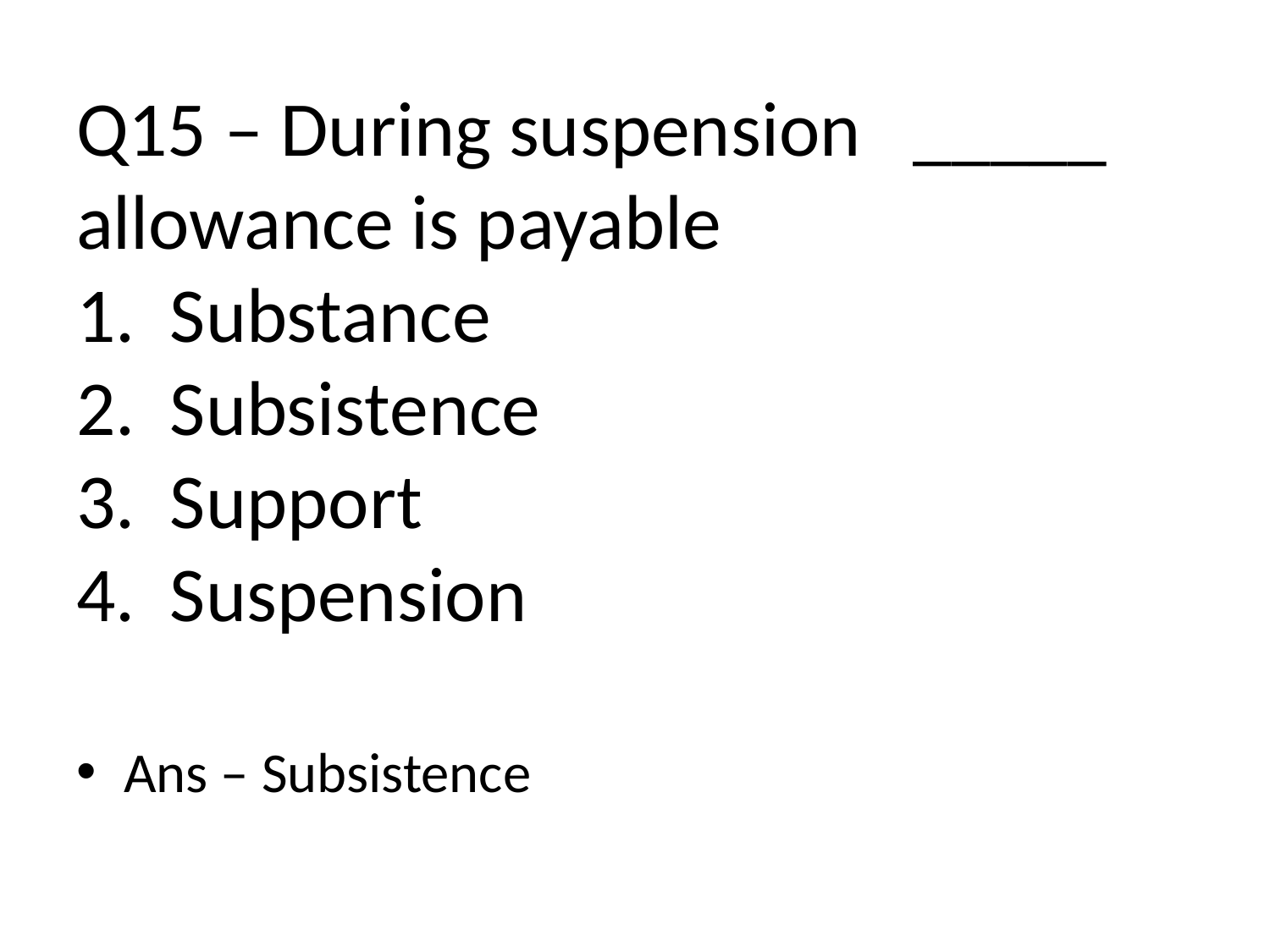

# Q15 – During suspension   _____ allowance is payable 1.  Substance 2.  Subsistence 3.  Support 4.  Suspension
Ans – Subsistence